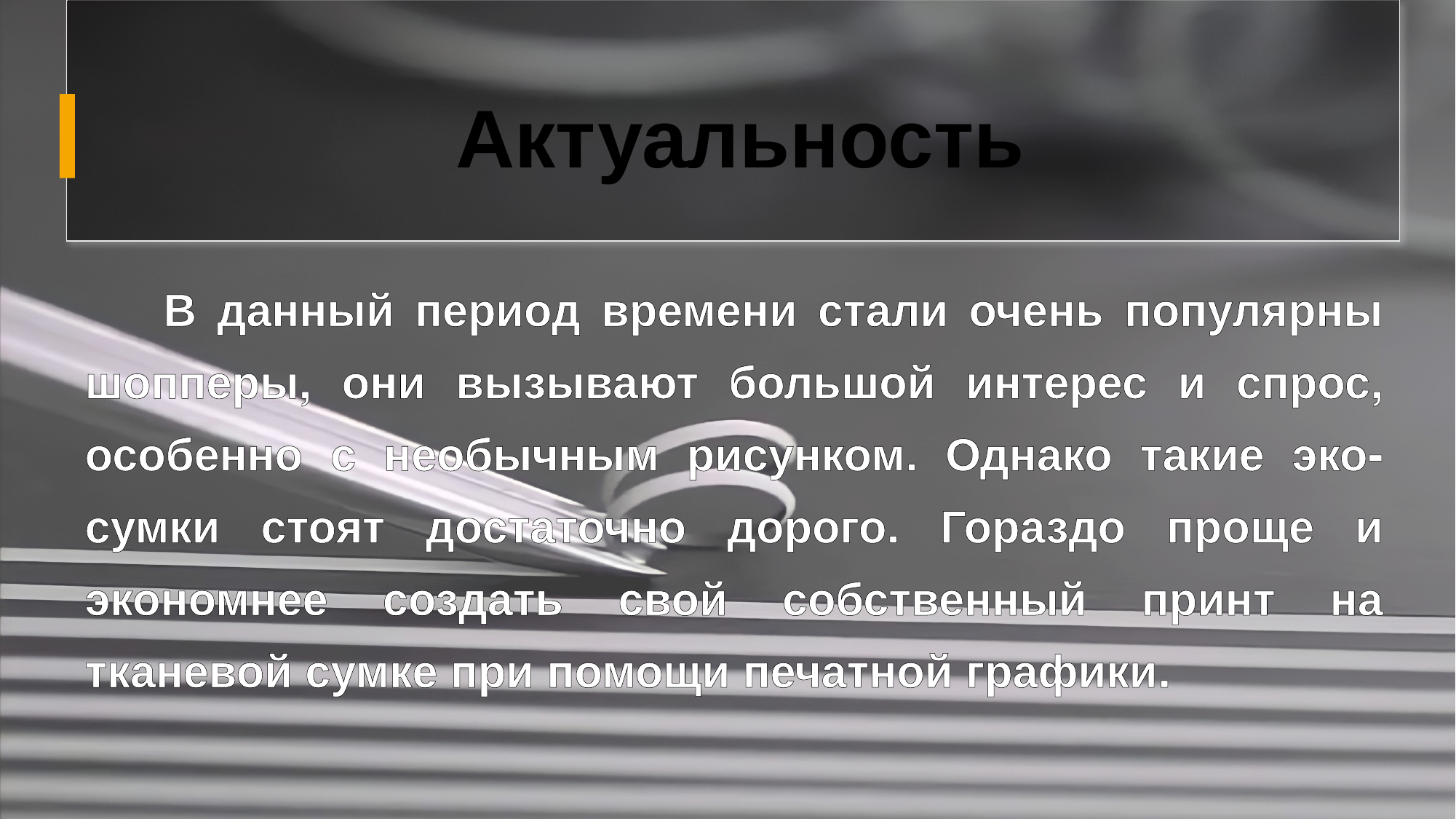

# Актуальность
	В данный период времени стали очень популярны шопперы, они вызывают большой интерес и спрос, особенно с необычным рисунком. Однако такие эко-сумки стоят достаточно дорого. Гораздо проще и экономнее создать свой собственный принт на тканевой сумке при помощи печатной графики.